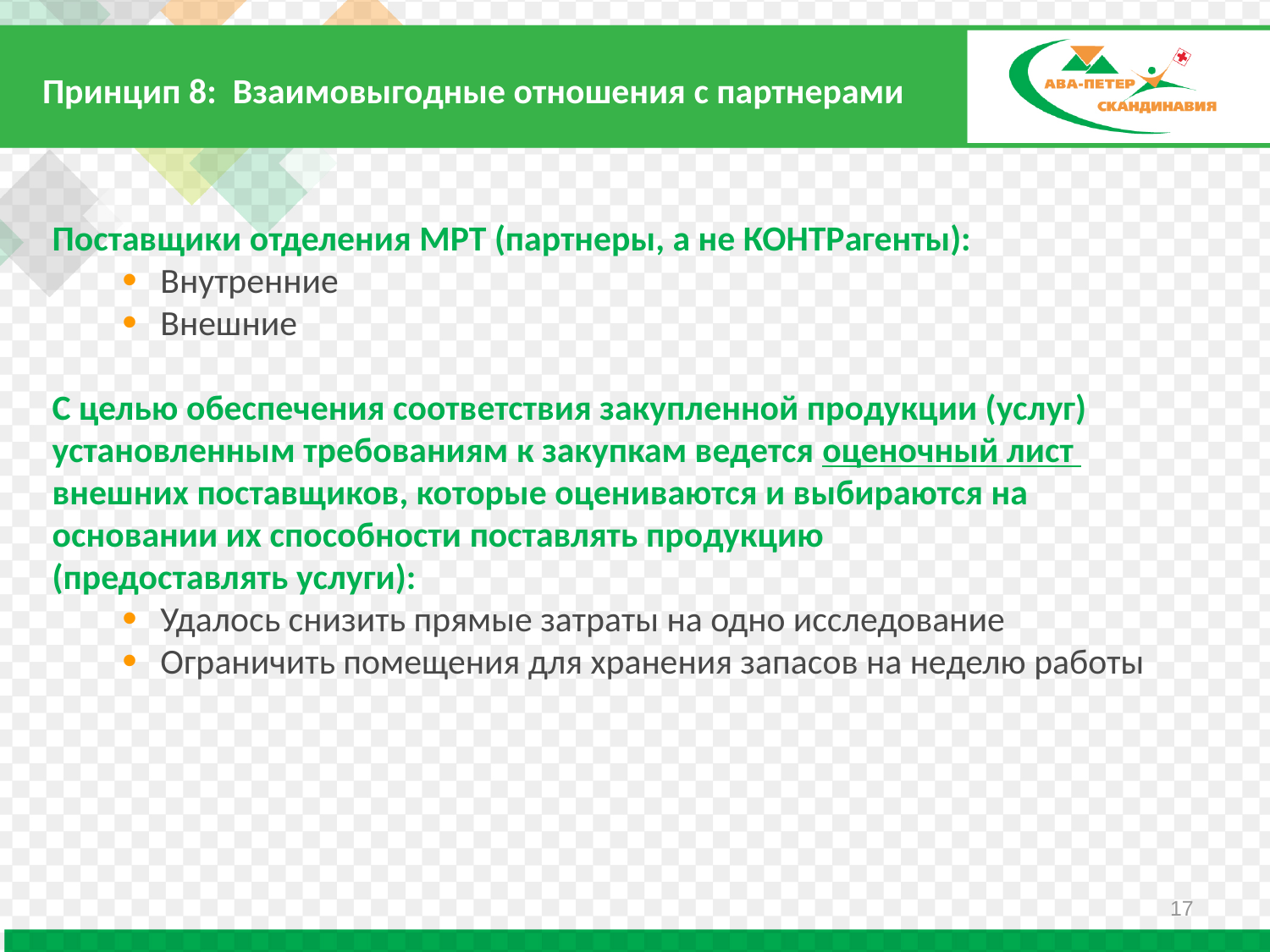

Принцип 8:  Взаимовыгодные отношения с партнерами
Поставщики отделения МРТ (партнеры, а не КОНТРагенты):
 Внутренние
 Внешние

С целью обеспечения соответствия закупленной продукции (услуг) установленным требованиям к закупкам ведется оценочный лист  внешних поставщиков, которые оцениваются и выбираются на основании их способности поставлять продукцию
(предоставлять услуги):
 Удалось снизить прямые затраты на одно исследование
 Ограничить помещения для хранения запасов на неделю работы
17